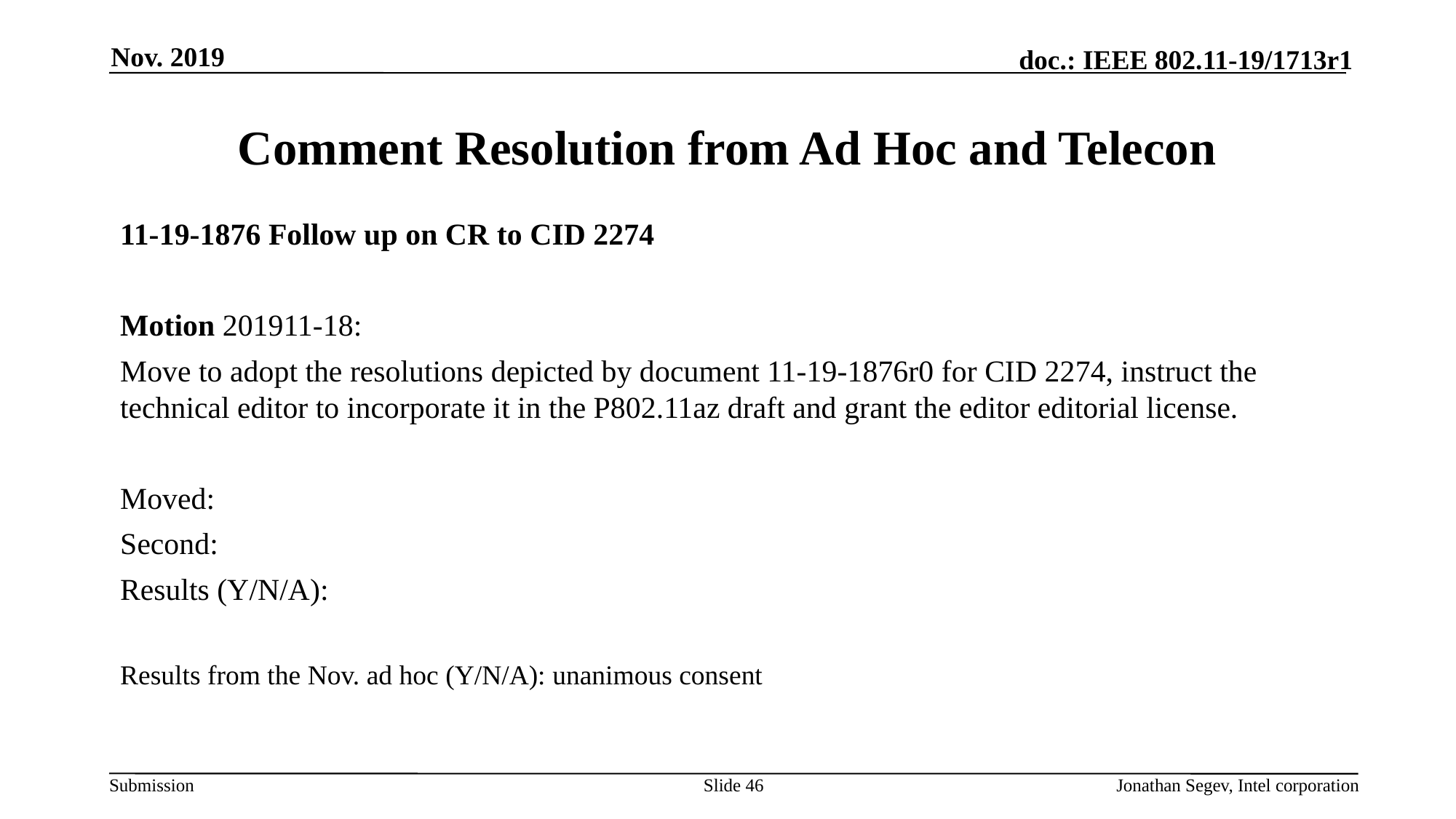

Nov. 2019
# Comment Resolution from Ad Hoc and Telecon
11-19-1876 Follow up on CR to CID 2274

Motion 201911-18:
Move to adopt the resolutions depicted by document 11-19-1876r0 for CID 2274, instruct the technical editor to incorporate it in the P802.11az draft and grant the editor editorial license.

Moved:
Second:
Results (Y/N/A):

Results from the Nov. ad hoc (Y/N/A): unanimous consent
Slide 46
Jonathan Segev, Intel corporation